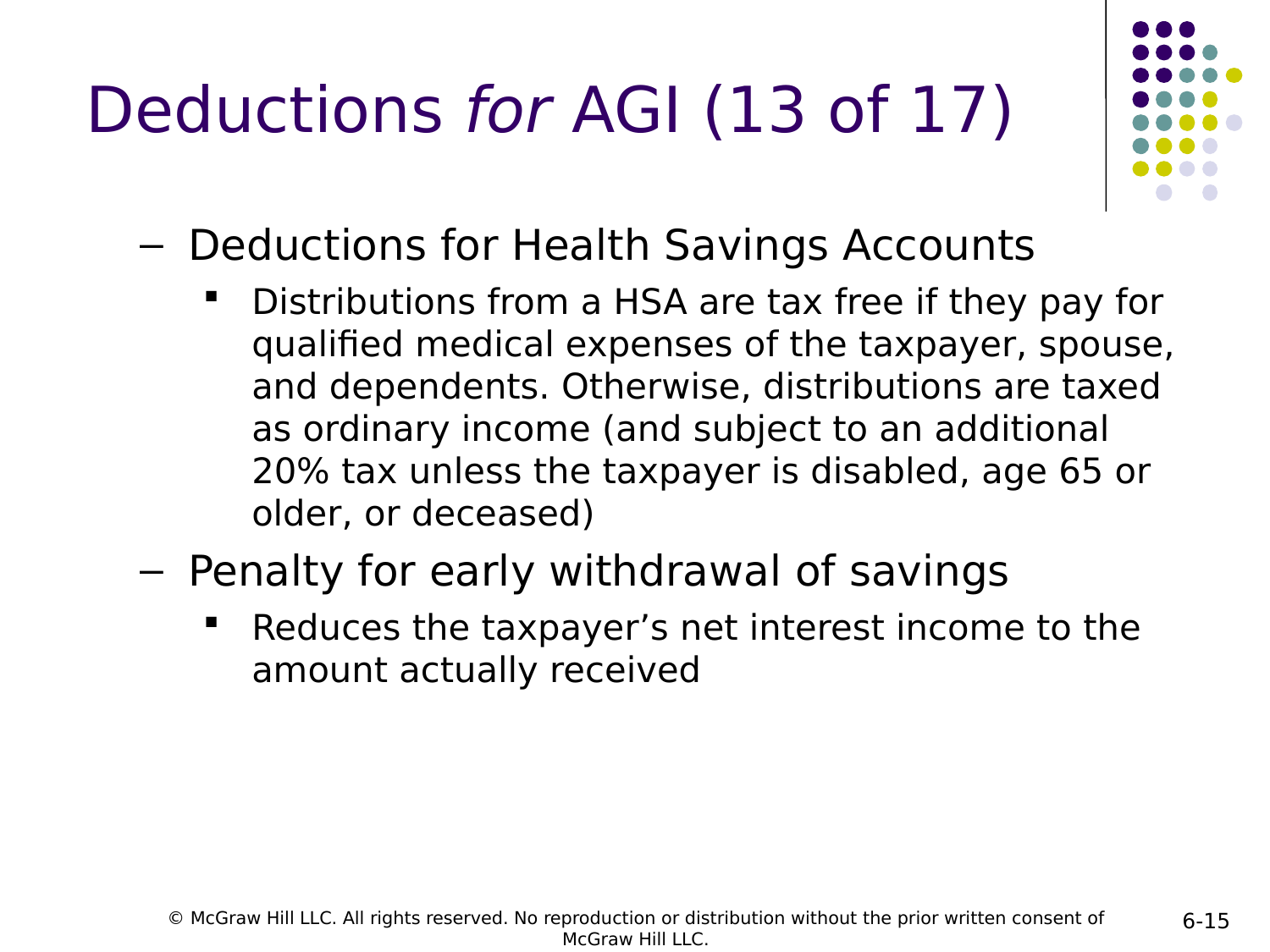

# Deductions for AGI (13 of 17)
Deductions for Health Savings Accounts
Distributions from a HSA are tax free if they pay for qualified medical expenses of the taxpayer, spouse, and dependents. Otherwise, distributions are taxed as ordinary income (and subject to an additional 20% tax unless the taxpayer is disabled, age 65 or older, or deceased)
Penalty for early withdrawal of savings
Reduces the taxpayer’s net interest income to the amount actually received